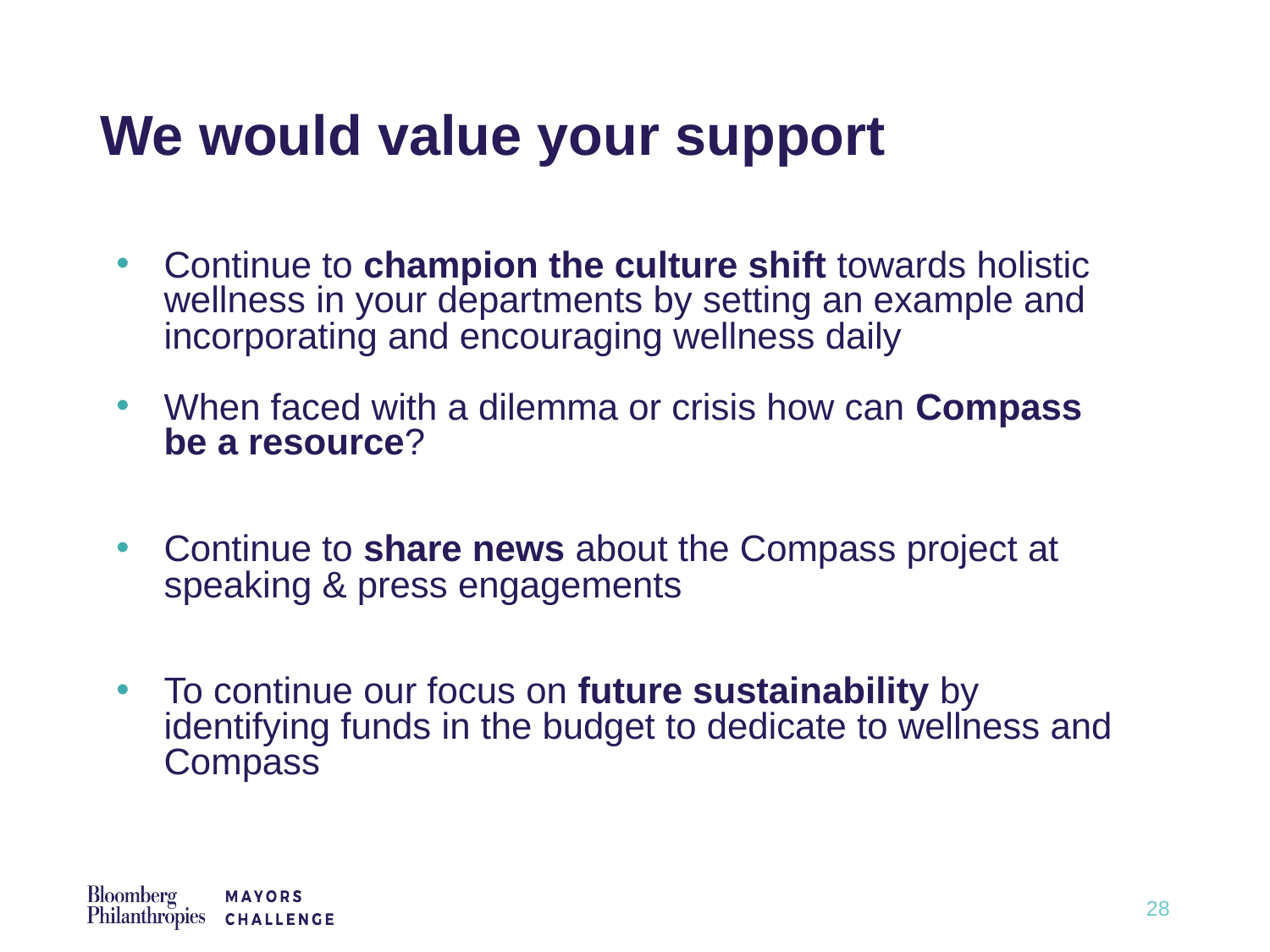

# We would value your support
Continue to champion the culture shift towards holistic wellness in your departments by setting an example and incorporating and encouraging wellness daily

When faced with a dilemma or crisis how can Compass be a resource?

Continue to share news about the Compass project at speaking & press engagements

To continue our focus on future sustainability by identifying funds in the budget to dedicate to wellness and Compass
28